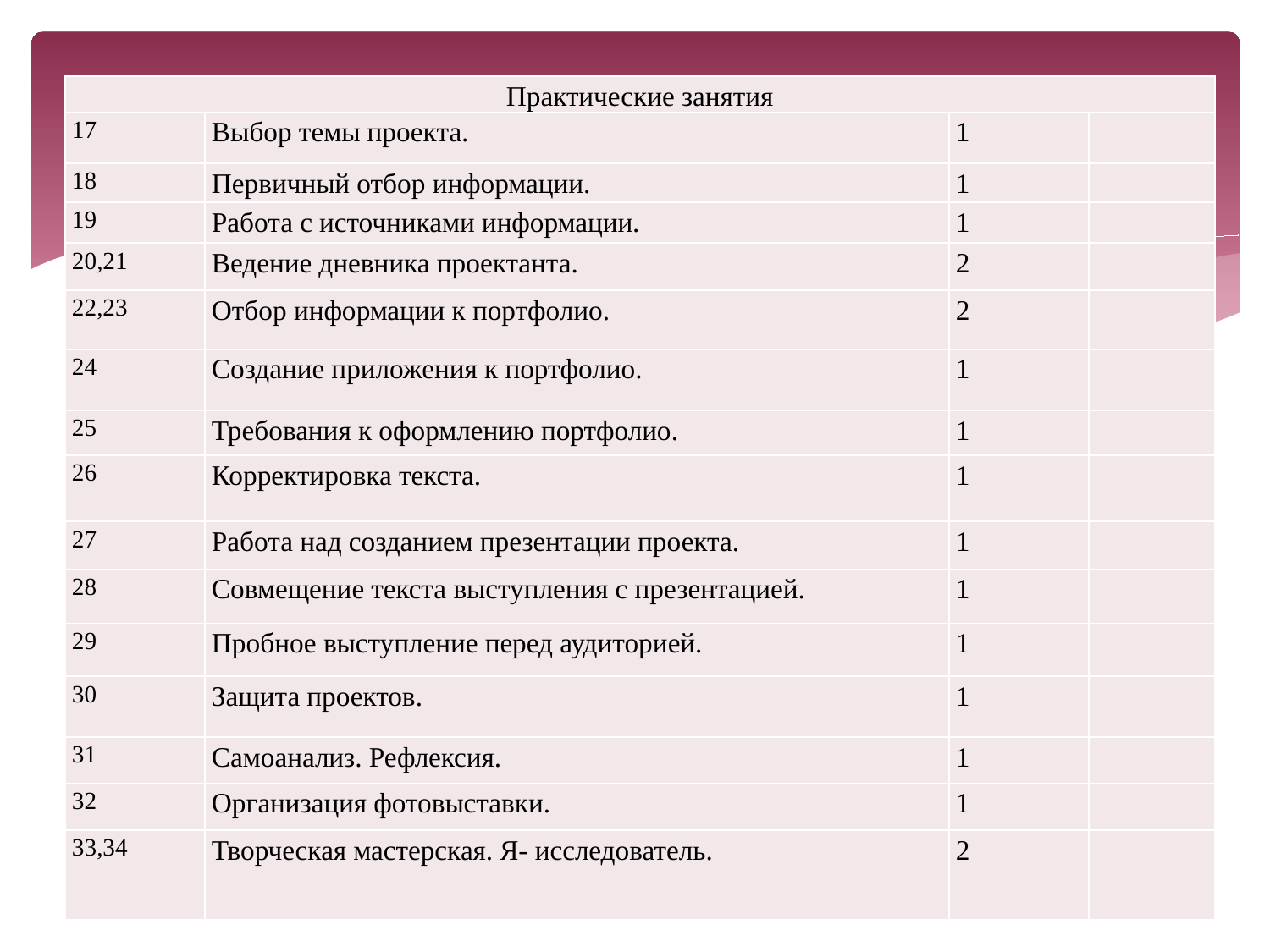

| Практические занятия |  |  |  |
| --- | --- | --- | --- |
| 17 | Выбор темы проекта. | 1 |  |
| 18 | Первичный отбор информации. | 1 |  |
| 19 | Работа с источниками информации. | 1 |  |
| 20,21 | Ведение дневника проектанта. | 2 |  |
| 22,23 | Отбор информации к портфолио. | 2 |  |
| 24 | Создание приложения к портфолио. | 1 |  |
| 25 | Требования к оформлению портфолио. | 1 |  |
| 26 | Корректировка текста. | 1 |  |
| 27 | Работа над созданием презентации проекта. | 1 |  |
| 28 | Совмещение текста выступления с презентацией. | 1 |  |
| 29 | Пробное выступление перед аудиторией. | 1 |  |
| 30 | Защита проектов. | 1 |  |
| 31 | Самоанализ. Рефлексия. | 1 |  |
| 32 | Организация фотовыставки. | 1 |  |
| 33,34 | Творческая мастерская. Я- исследователь. | 2 |  |